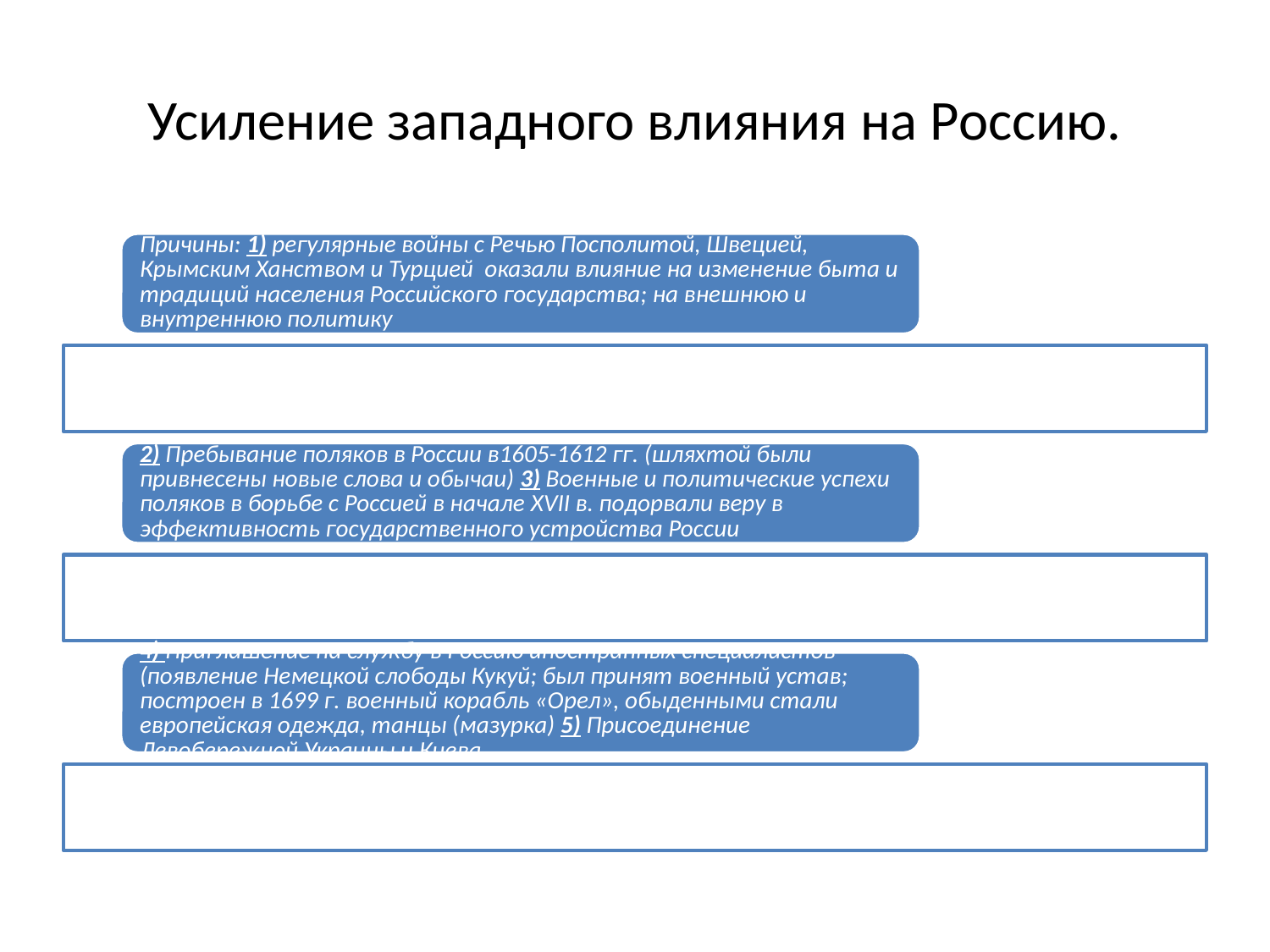

# Усиление западного влияния на Россию.
Причины: 1) регулярные войны с Речью Посполитой, Швецией, Крымским Ханством и Турцией  оказали влияние на изменение быта и традиций населения Российского государства; на внешнюю и внутреннюю политику
2) Пребывание поляков в России в1605-1612 гг. (шляхтой были привнесены новые слова и обычаи) 3) Военные и политические успехи поляков в борьбе с Россией в начале XVII в. подорвали веру в эффективность государственного устройства России
4) Приглашение на службу в Россию иностранных специалистов (появление Немецкой слободы Кукуй; был принят военный устав; построен в 1699 г. военный корабль «Орел», обыденными стали европейская одежда, танцы (мазурка) 5) Присоединение Левобережной Украины и Киева